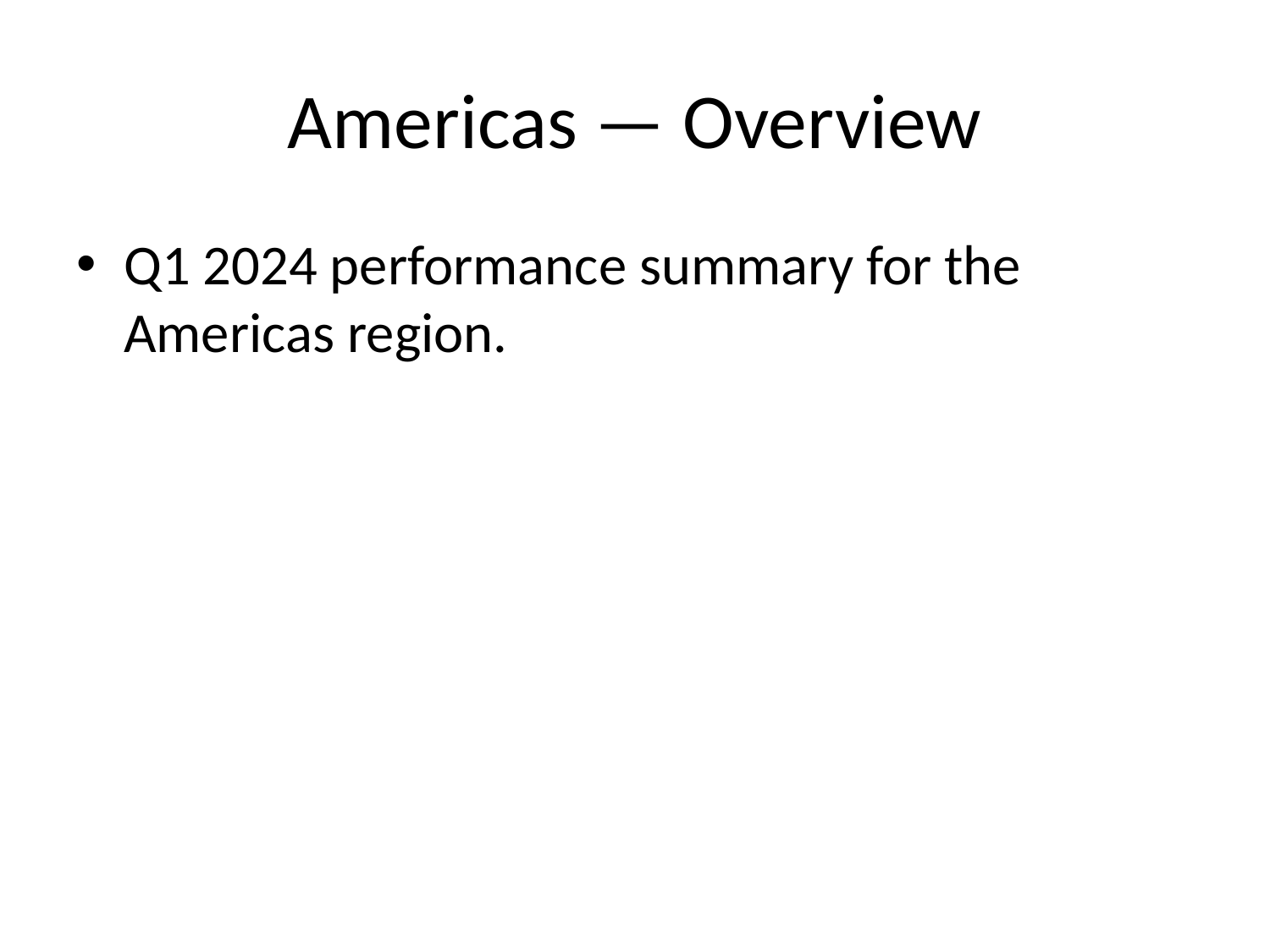

# Americas — Overview
Q1 2024 performance summary for the Americas region.